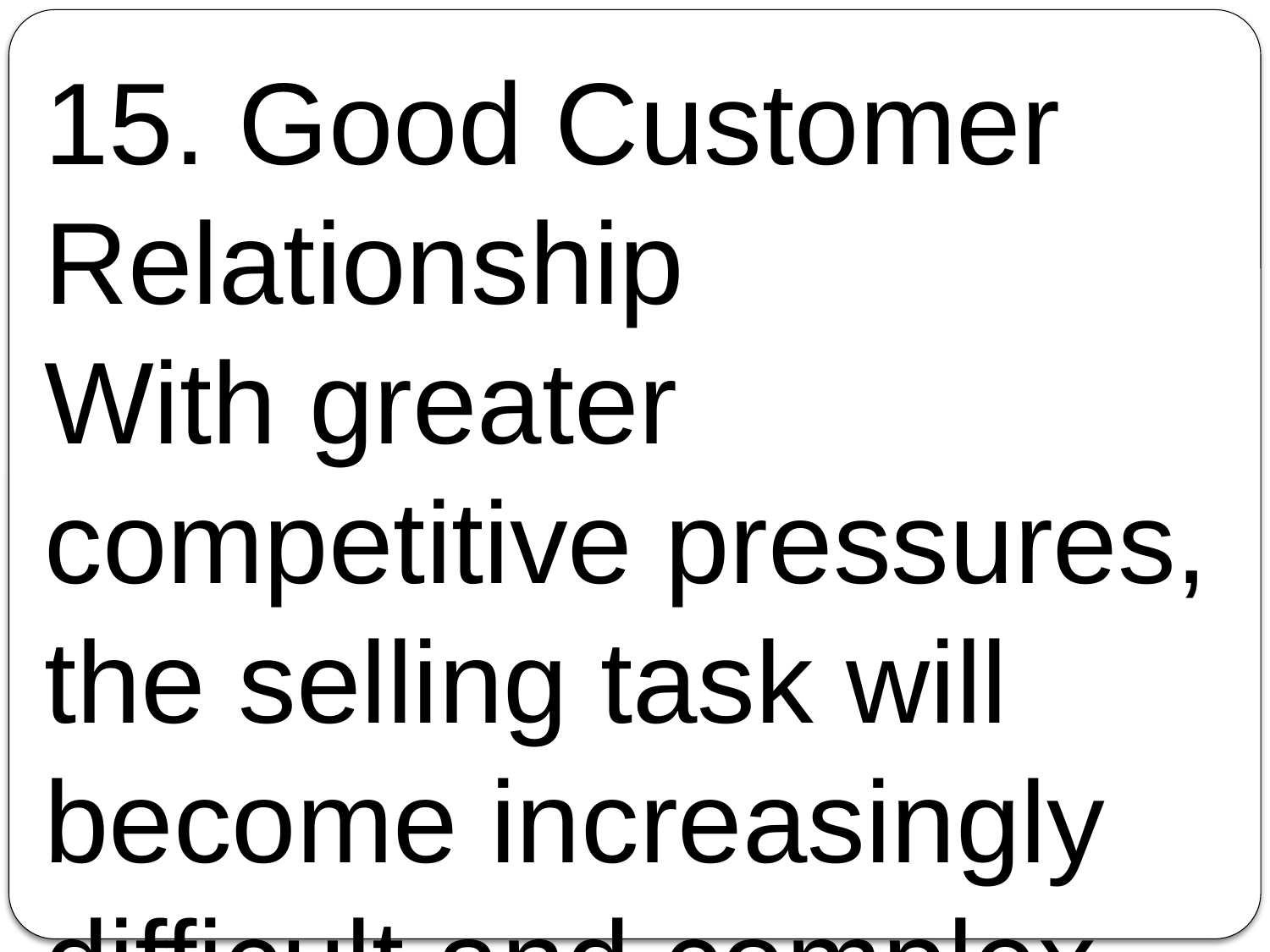

15. Good Customer Relationship
With greater competitive pressures, the selling task will become increasingly difficult and complex.